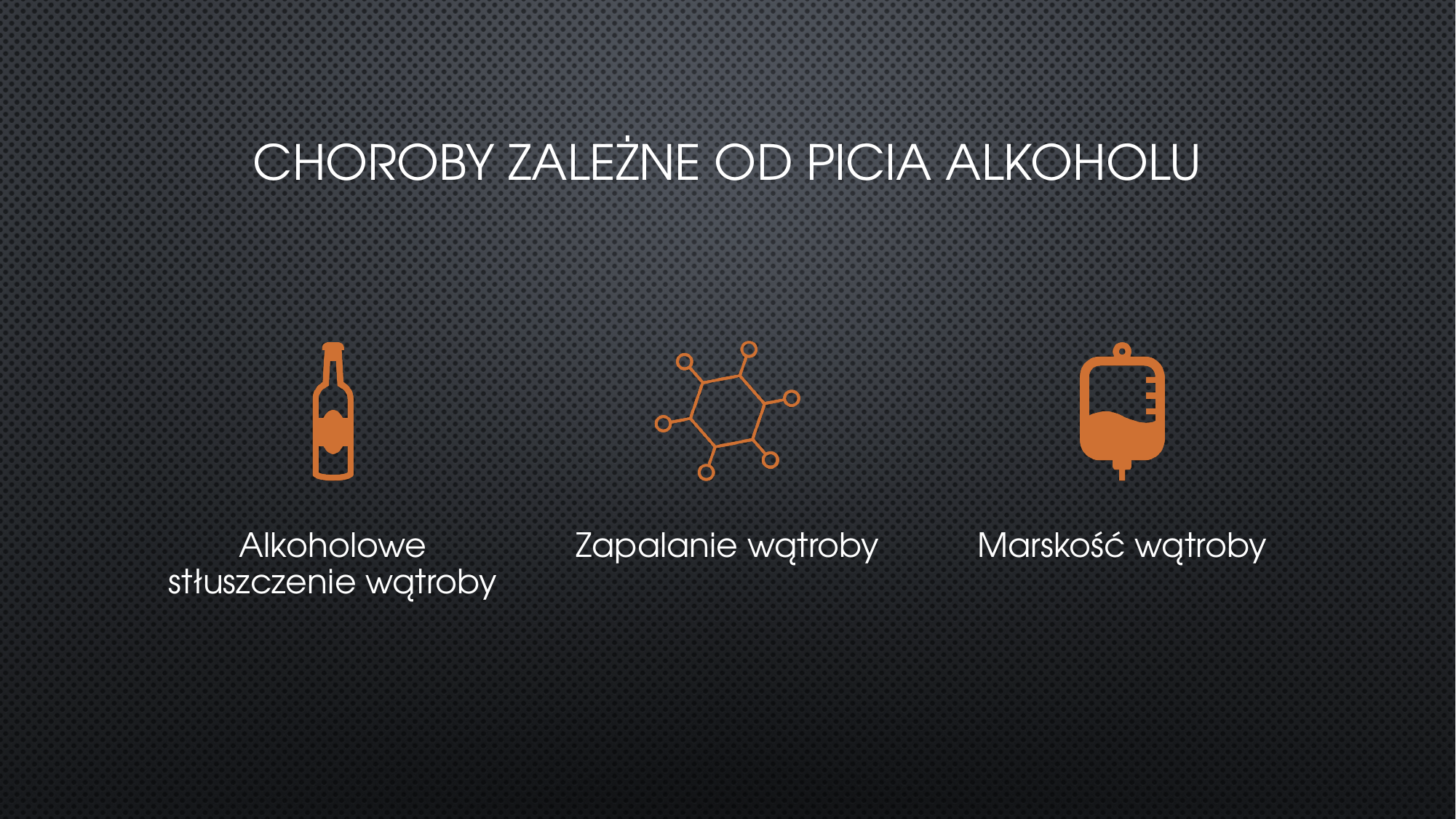

# Choroby zależne od picia alkoholu
Alkoholowe stłuszczenie wątroby
Zapalanie wątroby
Marskość wątroby